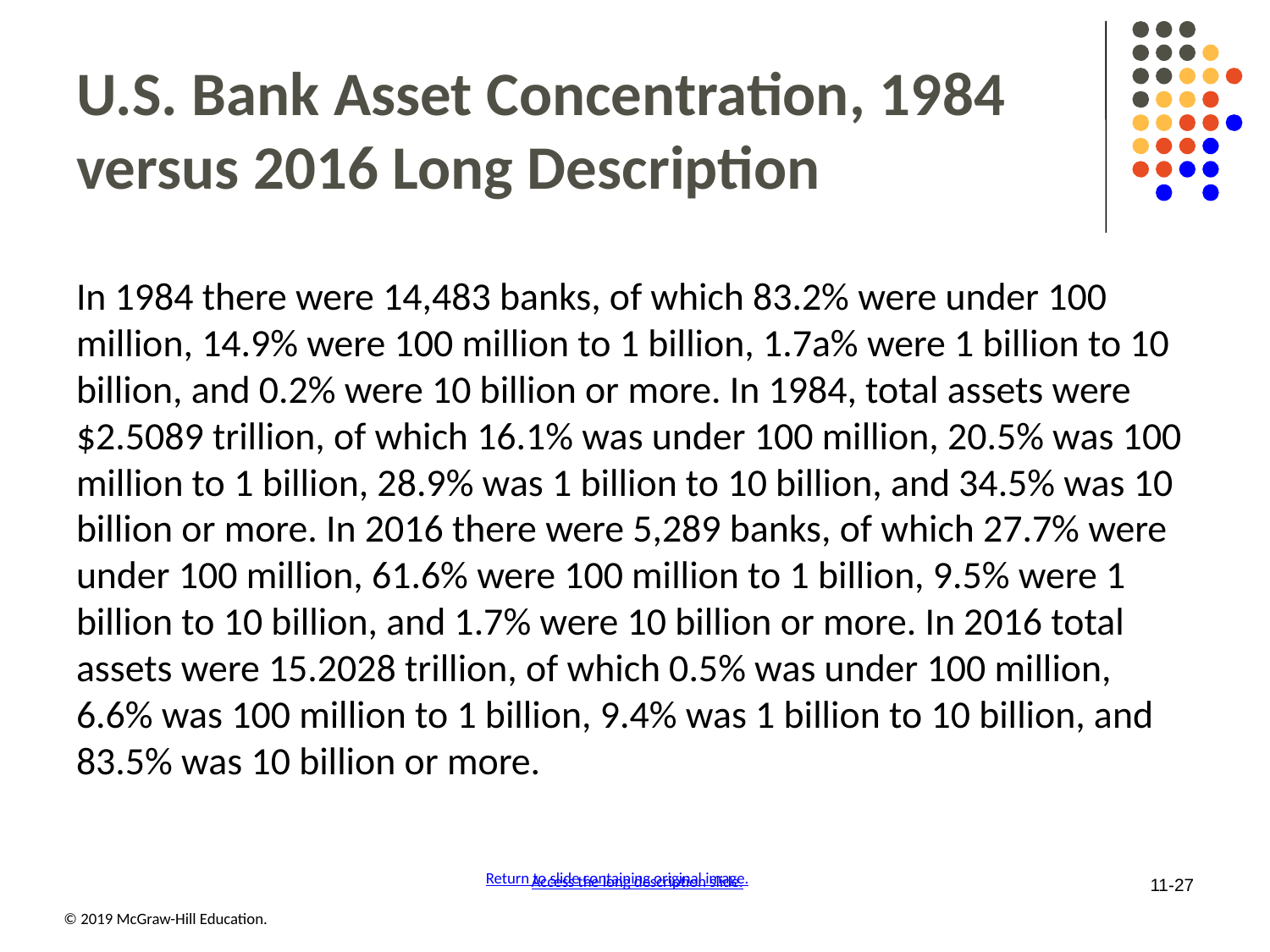

# U.S. Bank Asset Concentration, 19 84 versus 2016 Long Description
In 1984 there were 14,483 banks, of which 83.2% were under 100 million, 14.9% were 100 million to 1 billion, 1.7a% were 1 billion to 10 billion, and 0.2% were 10 billion or more. In 1984, total assets were $2.5089 trillion, of which 16.1% was under 100 million, 20.5% was 100 million to 1 billion, 28.9% was 1 billion to 10 billion, and 34.5% was 10 billion or more. In 2016 there were 5,289 banks, of which 27.7% were under 100 million, 61.6% were 100 million to 1 billion, 9.5% were 1 billion to 10 billion, and 1.7% were 10 billion or more. In 2016 total assets were 15.2028 trillion, of which 0.5% was under 100 million, 6.6% was 100 million to 1 billion, 9.4% was 1 billion to 10 billion, and 83.5% was 10 billion or more.
Return to slide containing original image.
Access the long description slide.
11-27